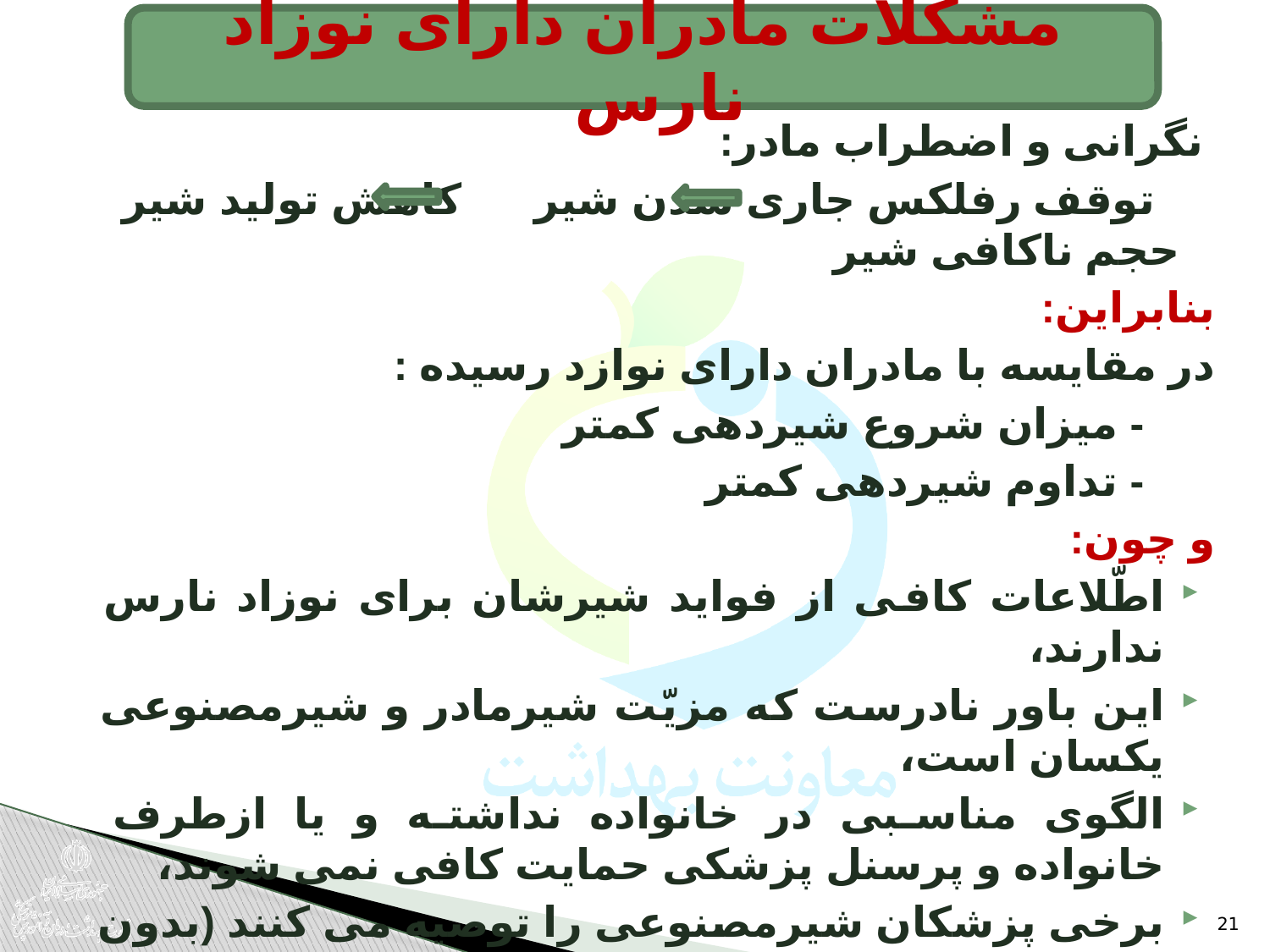

مشکلات مادران دارای نوزاد نارس
 نگرانی و اضطراب مادر:
     توقف رفلکس جاری شدن شیر      کاهش تولید شیر      حجم ناکافی شیر
بنابراین:
در مقایسه با مادران دارای نوازد رسیده :
      - میزان شروع شیردهی کمتر
      - تداوم شیردهی کمتر
و چون:
اطّلاعات کافی از فواید شیرشان برای نوزاد نارس ندارند،
این باور نادرست که مزیّت شیرمادر و شیرمصنوعی یکسان است،
الگوی مناسبی در خانواده نداشته و یا ازطرف خانواده و پرسنل پزشکی حمایت کافی نمی شوند،
برخی پزشکان شیرمصنوعی را توصیه می کنند (بدون اینکه ضرورت داشته باشد)،
    لذا: مادران نیز به استفاده از شیرمصنوعی تمایل پیدا می کنند.

21